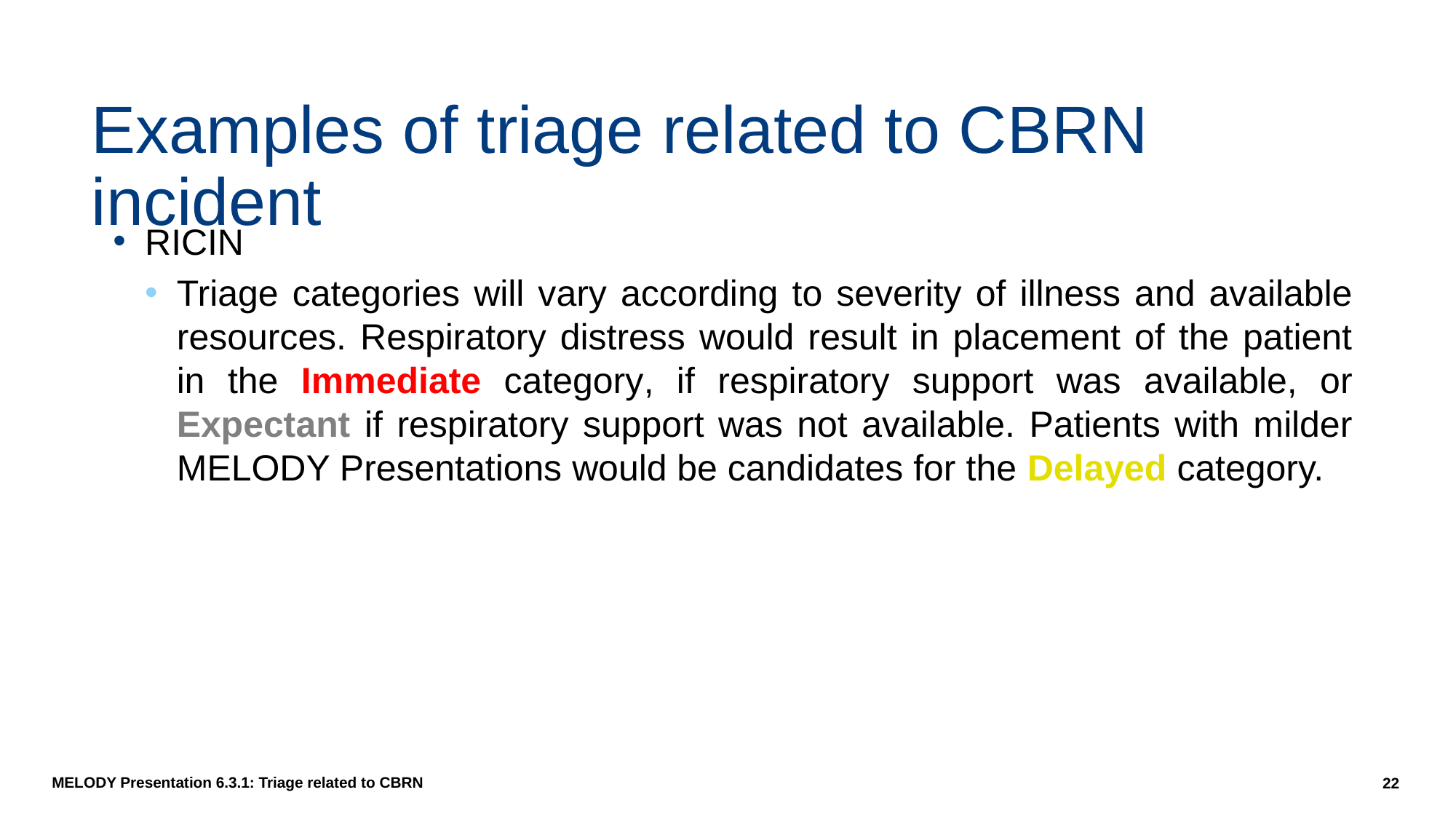

# Examples of triage related to CBRN incident
RICIN
Triage categories will vary according to severity of illness and available resources. Respiratory distress would result in placement of the patient in the Immediate category, if respiratory support was available, or Expectant if respiratory support was not available. Patients with milder MELODY Presentations would be candidates for the Delayed category.
MELODY Presentation 6.3.1: Triage related to CBRN
22